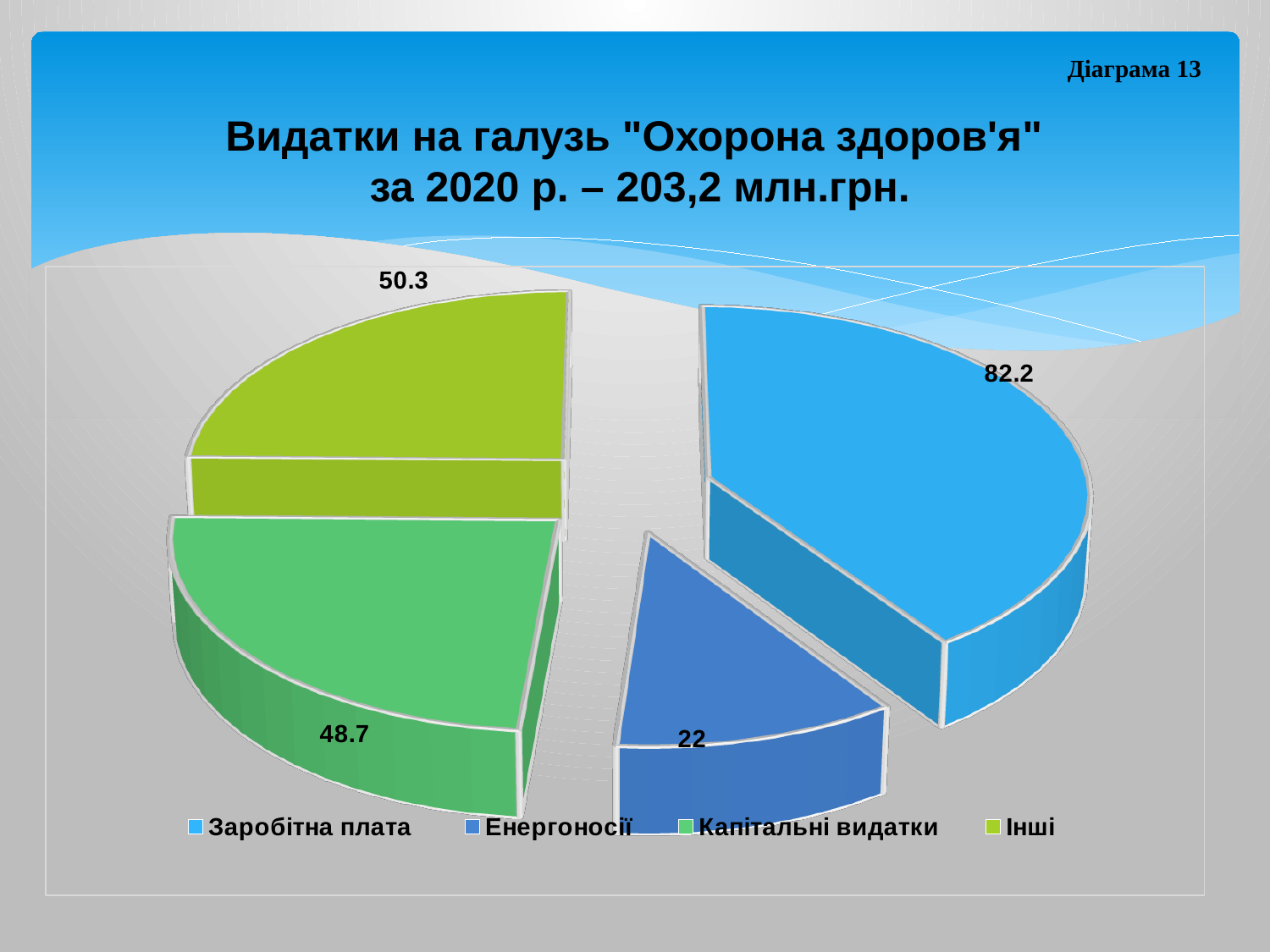

Діаграма 13
Видатки на галузь "Охорона здоров'я"
за 2020 р. – 203,2 млн.грн.

[unsupported chart]